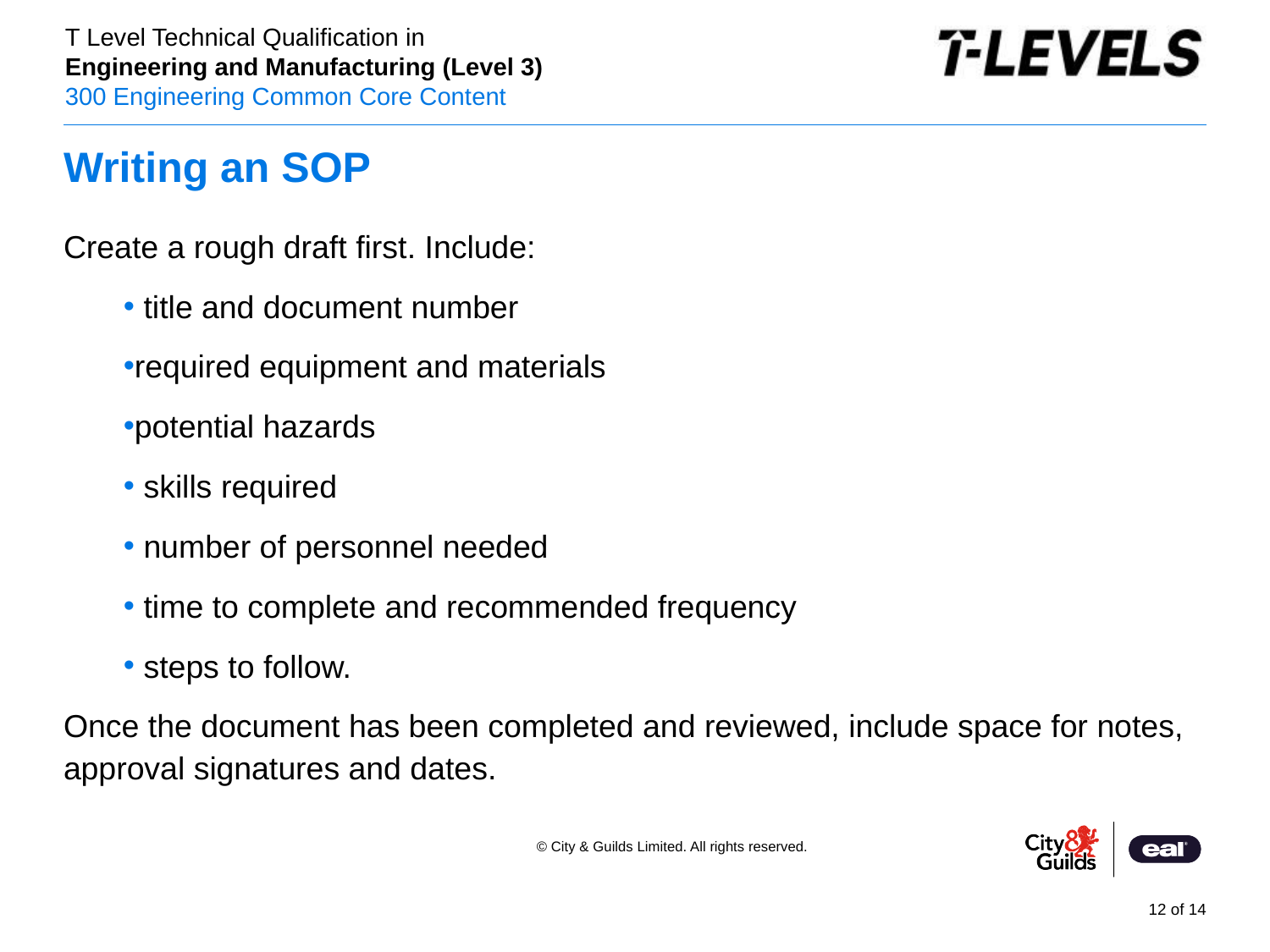

# Writing an SOP
Create a rough draft first. Include:
 title and document number
required equipment and materials
potential hazards
 skills required
 number of personnel needed
 time to complete and recommended frequency
 steps to follow.
Once the document has been completed and reviewed, include space for notes, approval signatures and dates.